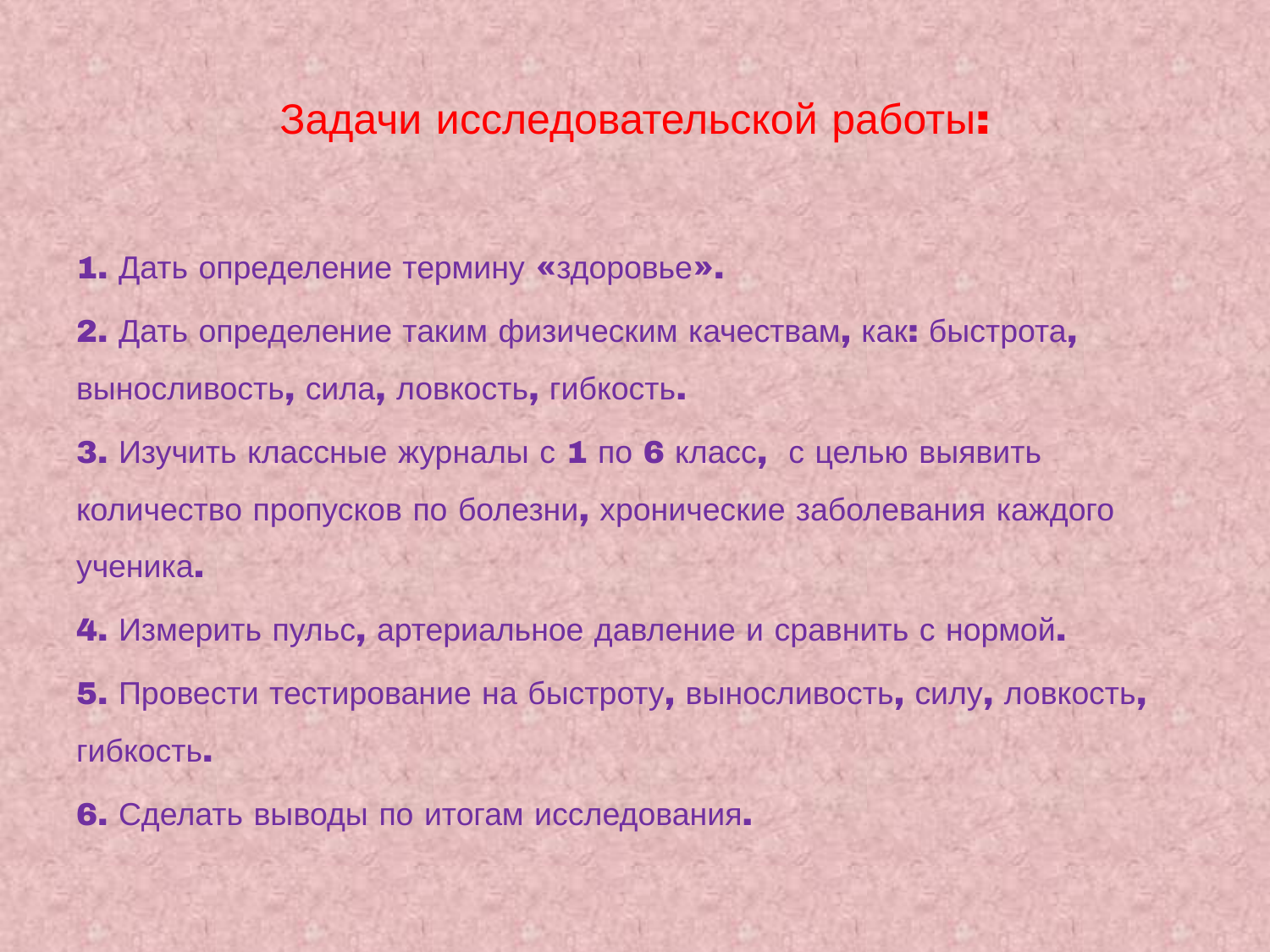

# Задачи исследовательской работы:
1. Дать определение термину «здоровье».
2. Дать определение таким физическим качествам, как: быстрота, выносливость, сила, ловкость, гибкость.
3. Изучить классные журналы с 1 по 6 класс,  с целью выявить количество пропусков по болезни, хронические заболевания каждого ученика.
4. Измерить пульс, артериальное давление и сравнить с нормой.
5. Провести тестирование на быстроту, выносливость, силу, ловкость, гибкость.
6. Сделать выводы по итогам исследования.